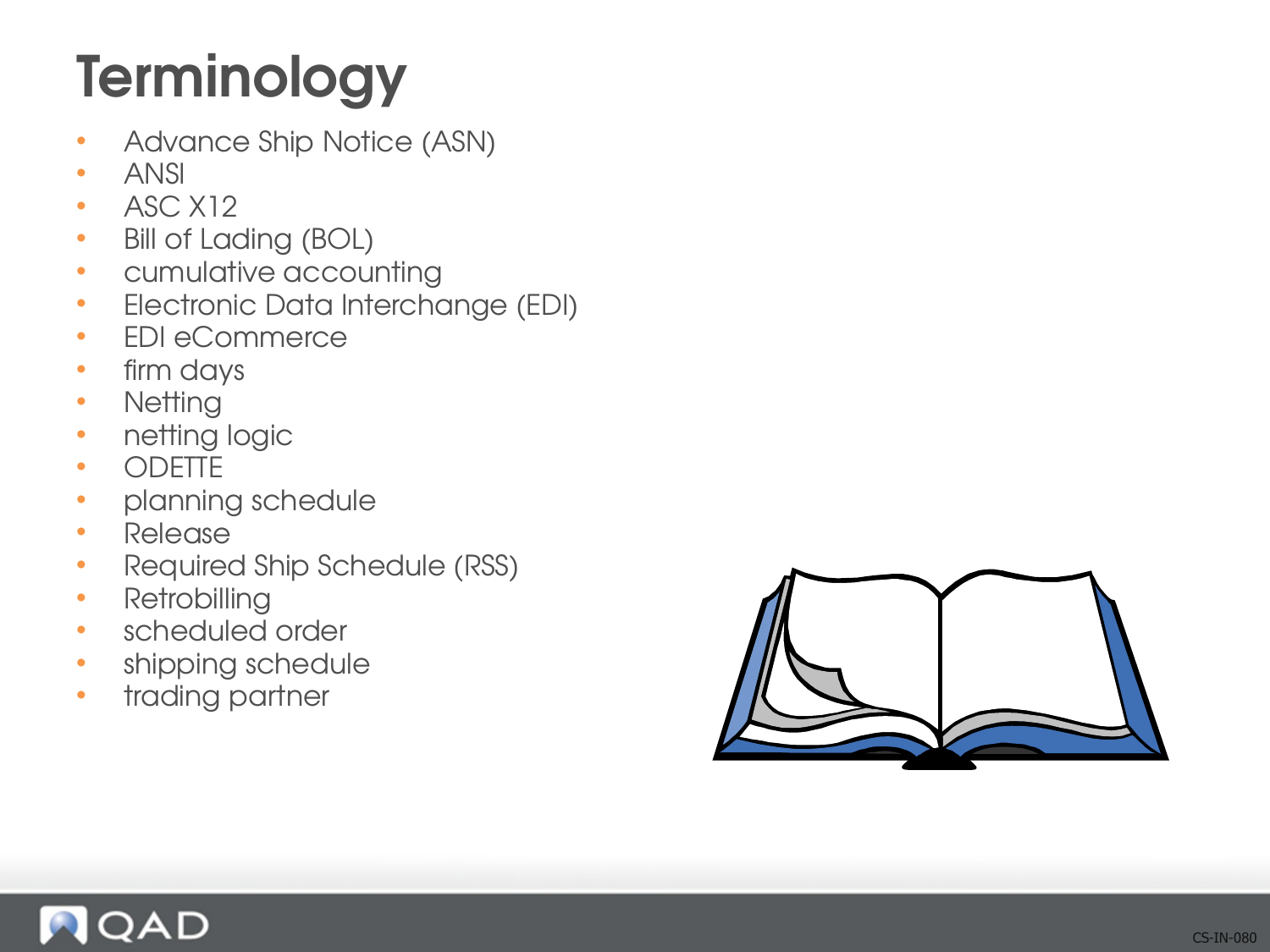

# Terminology
Advance Ship Notice (ASN)
ANSI
ASC X12
Bill of Lading (BOL)
cumulative accounting
Electronic Data Interchange (EDI)
EDI eCommerce
firm days
Netting
netting logic
ODETTE
planning schedule
Release
Required Ship Schedule (RSS)
Retrobilling
scheduled order
shipping schedule
trading partner

CS-IN-080